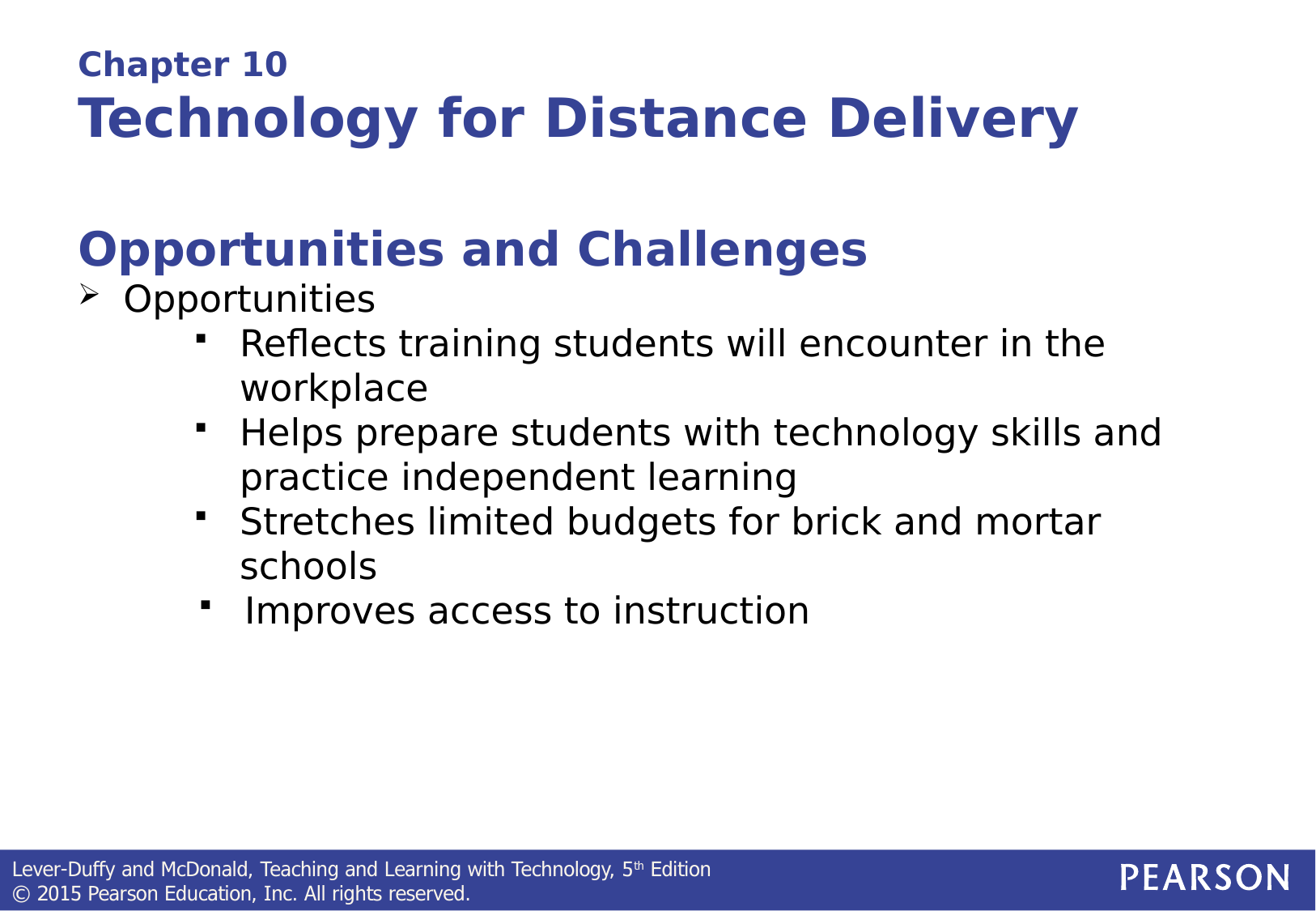

# Chapter 10 Technology for Distance Delivery
Opportunities and Challenges
Opportunities
Reflects training students will encounter in the workplace
Helps prepare students with technology skills and practice independent learning
Stretches limited budgets for brick and mortar schools
Improves access to instruction